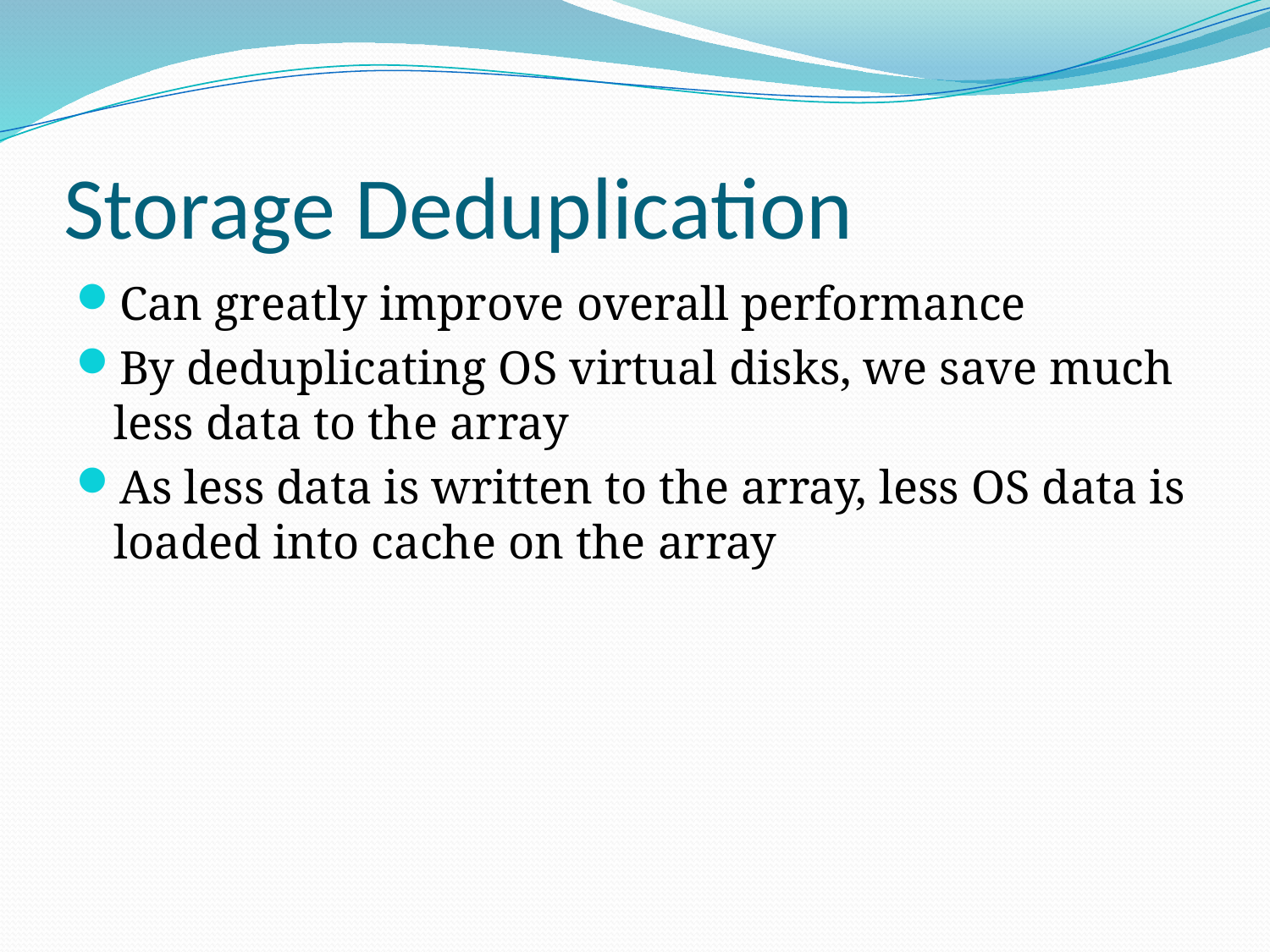

# Storage Deduplication
Can greatly improve overall performance
By deduplicating OS virtual disks, we save much less data to the array
As less data is written to the array, less OS data is loaded into cache on the array